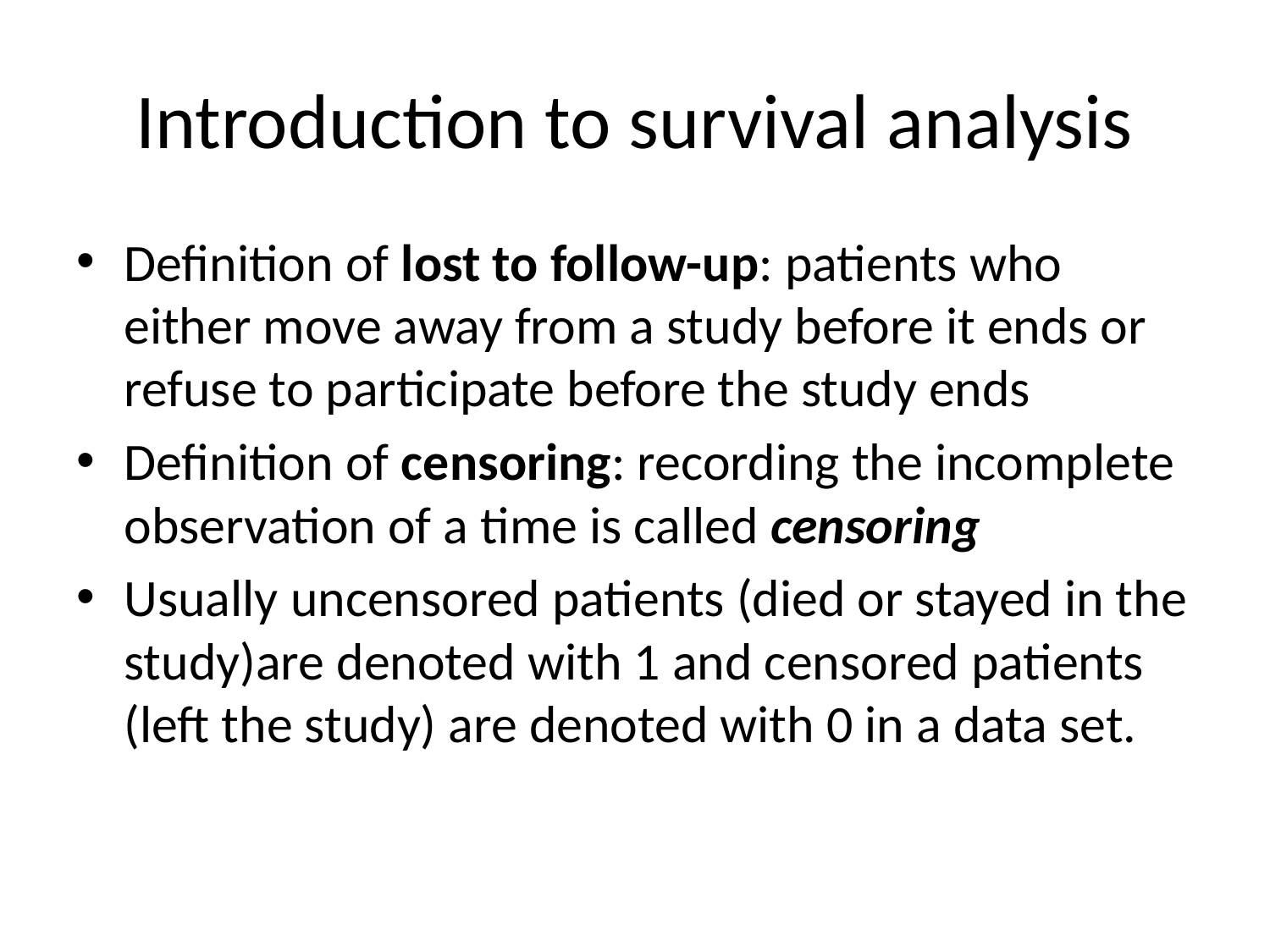

# Introduction to survival analysis
Definition of lost to follow-up: patients who either move away from a study before it ends or refuse to participate before the study ends
Definition of censoring: recording the incomplete observation of a time is called censoring
Usually uncensored patients (died or stayed in the study)are denoted with 1 and censored patients (left the study) are denoted with 0 in a data set.